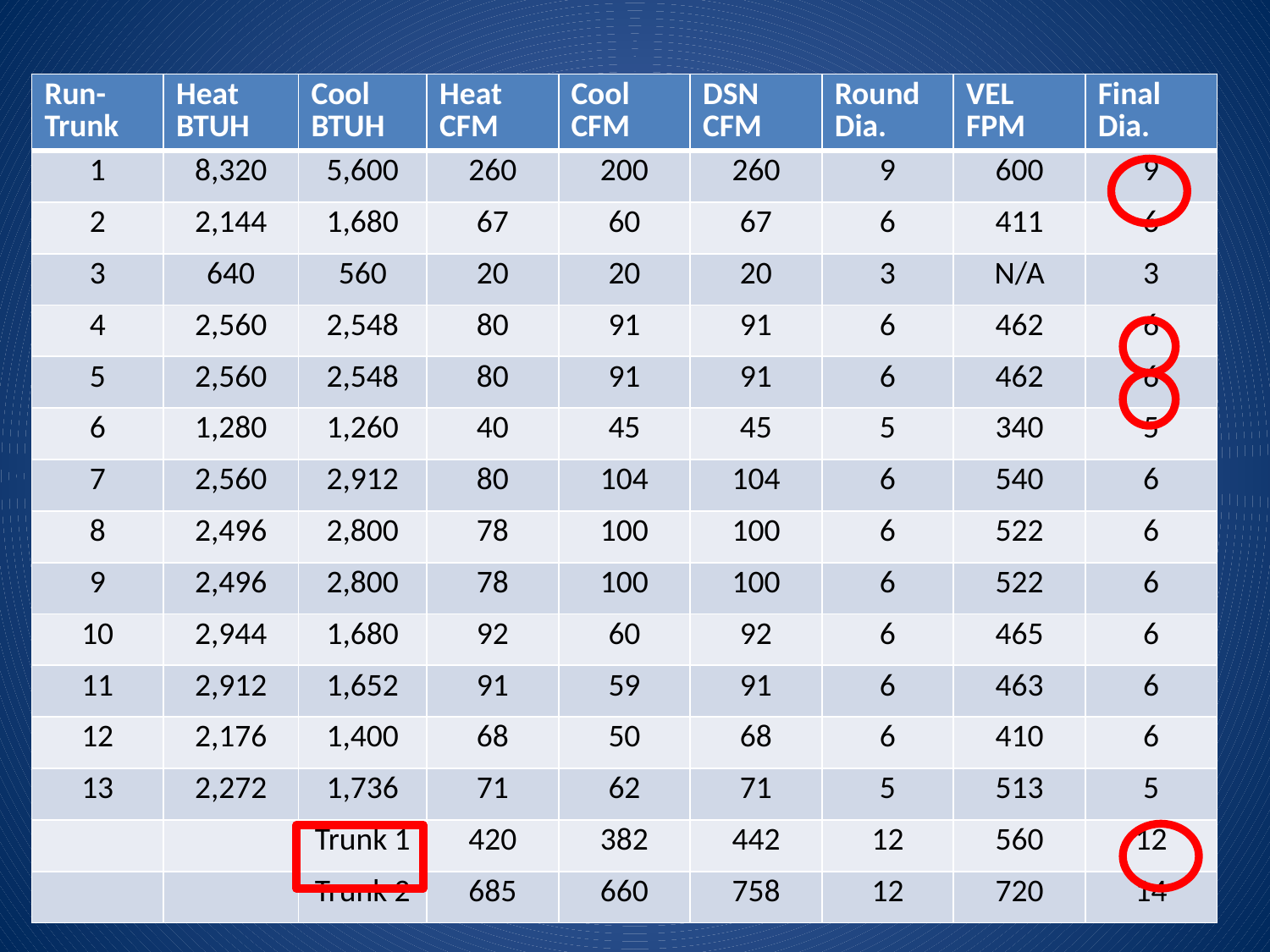

| Run-Trunk | Heat BTUH | Cool BTUH | Heat CFM | Cool CFM | DSN CFM | Round Dia. | VEL FPM | Final Dia. |
| --- | --- | --- | --- | --- | --- | --- | --- | --- |
| 1 | 8,320 | 5,600 | 260 | 200 | 260 | 9 | 600 | 9 |
| 2 | 2,144 | 1,680 | 67 | 60 | 67 | 6 | 411 | 6 |
| 3 | 640 | 560 | 20 | 20 | 20 | 3 | N/A | 3 |
| 4 | 2,560 | 2,548 | 80 | 91 | 91 | 6 | 462 | 6 |
| 5 | 2,560 | 2,548 | 80 | 91 | 91 | 6 | 462 | 6 |
| 6 | 1,280 | 1,260 | 40 | 45 | 45 | 5 | 340 | 5 |
| 7 | 2,560 | 2,912 | 80 | 104 | 104 | 6 | 540 | 6 |
| 8 | 2,496 | 2,800 | 78 | 100 | 100 | 6 | 522 | 6 |
| 9 | 2,496 | 2,800 | 78 | 100 | 100 | 6 | 522 | 6 |
| 10 | 2,944 | 1,680 | 92 | 60 | 92 | 6 | 465 | 6 |
| 11 | 2,912 | 1,652 | 91 | 59 | 91 | 6 | 463 | 6 |
| 12 | 2,176 | 1,400 | 68 | 50 | 68 | 6 | 410 | 6 |
| 13 | 2,272 | 1,736 | 71 | 62 | 71 | 5 | 513 | 5 |
|  |  | Trunk 1 | 420 | 382 | 442 | 12 | 560 | 12 |
|  |  | Trunk 2 | 685 | 660 | 758 | 12 | 720 | 14 |